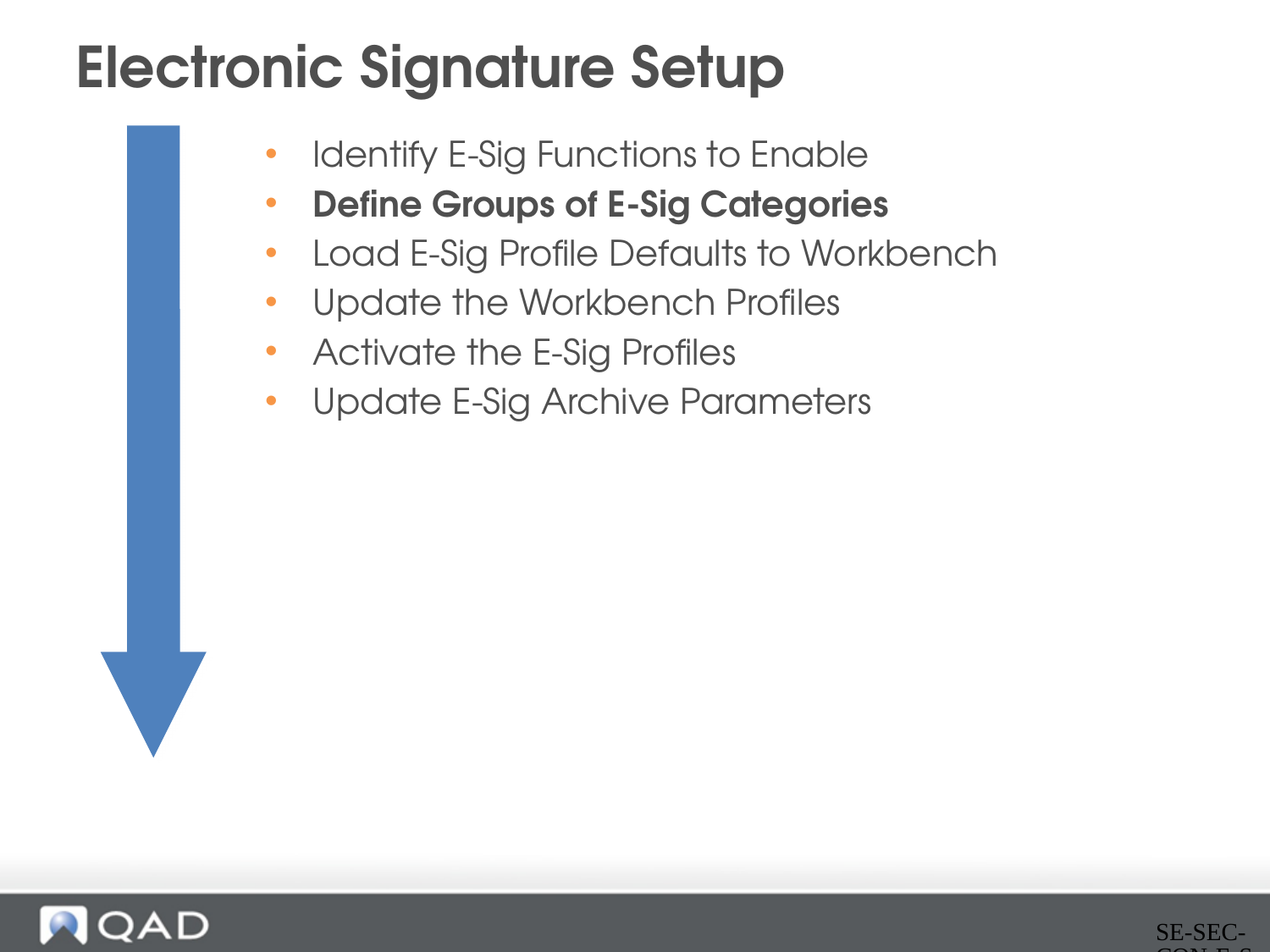

Electronic Signature Setup

Identify E-Sig Functions to Enable
Define Groups of E-Sig Categories
Load E-Sig Profile Defaults to Workbench
Update the Workbench Profiles
Activate the E-Sig Profiles
Update E-Sig Archive Parameters
SE-SEC-CON-E-SIGNATURES-0300